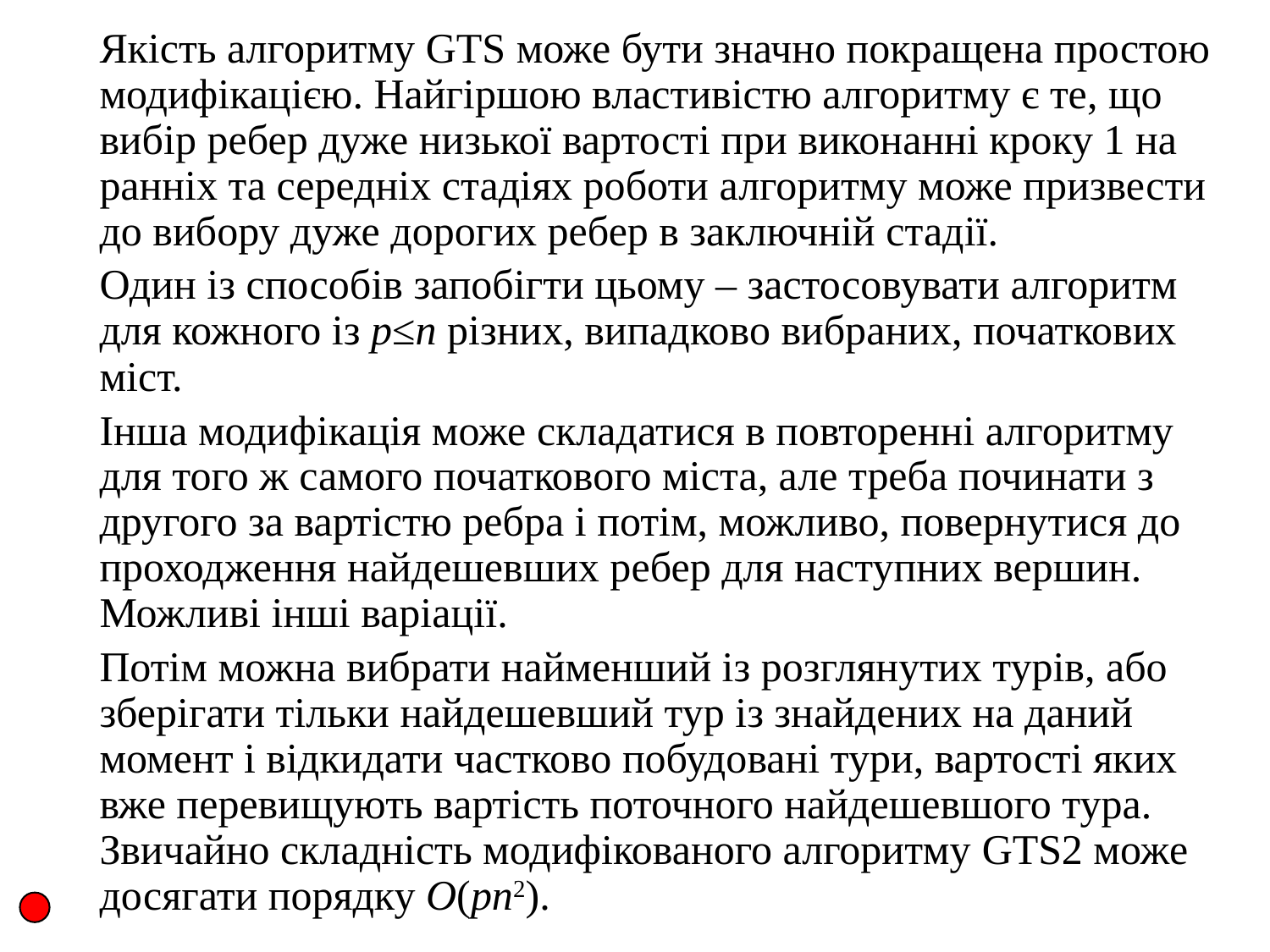

Якість алгоритму GTS може бути значно покращена простою модифікацією. Найгіршою властивістю алгоритму є те, що вибір ребер дуже низької вартості при виконанні кроку 1 на ранніх та середніх стадіях роботи алгоритму може призвести до вибору дуже дорогих ребер в заключній стадії.
	Один із способів запобігти цьому – застосовувати алгоритм для кожного із p≤n різних, випадково вибраних, початкових міст.
	Інша модифікація може складатися в повторенні алгоритму для того ж самого початкового міста, але треба починати з другого за вартістю ребра і потім, можливо, повернутися до проходження найдешевших ребер для наступних вершин. Можливі інші варіації.
	Потім можна вибрати найменший із розглянутих турів, або зберігати тільки найдешевший тур із знайдених на даний момент і відкидати частково побудовані тури, вартості яких вже перевищують вартість поточного найдешевшого тура. Звичайно складність модифікованого алгоритму GTS2 може досягати порядку O(pn2).